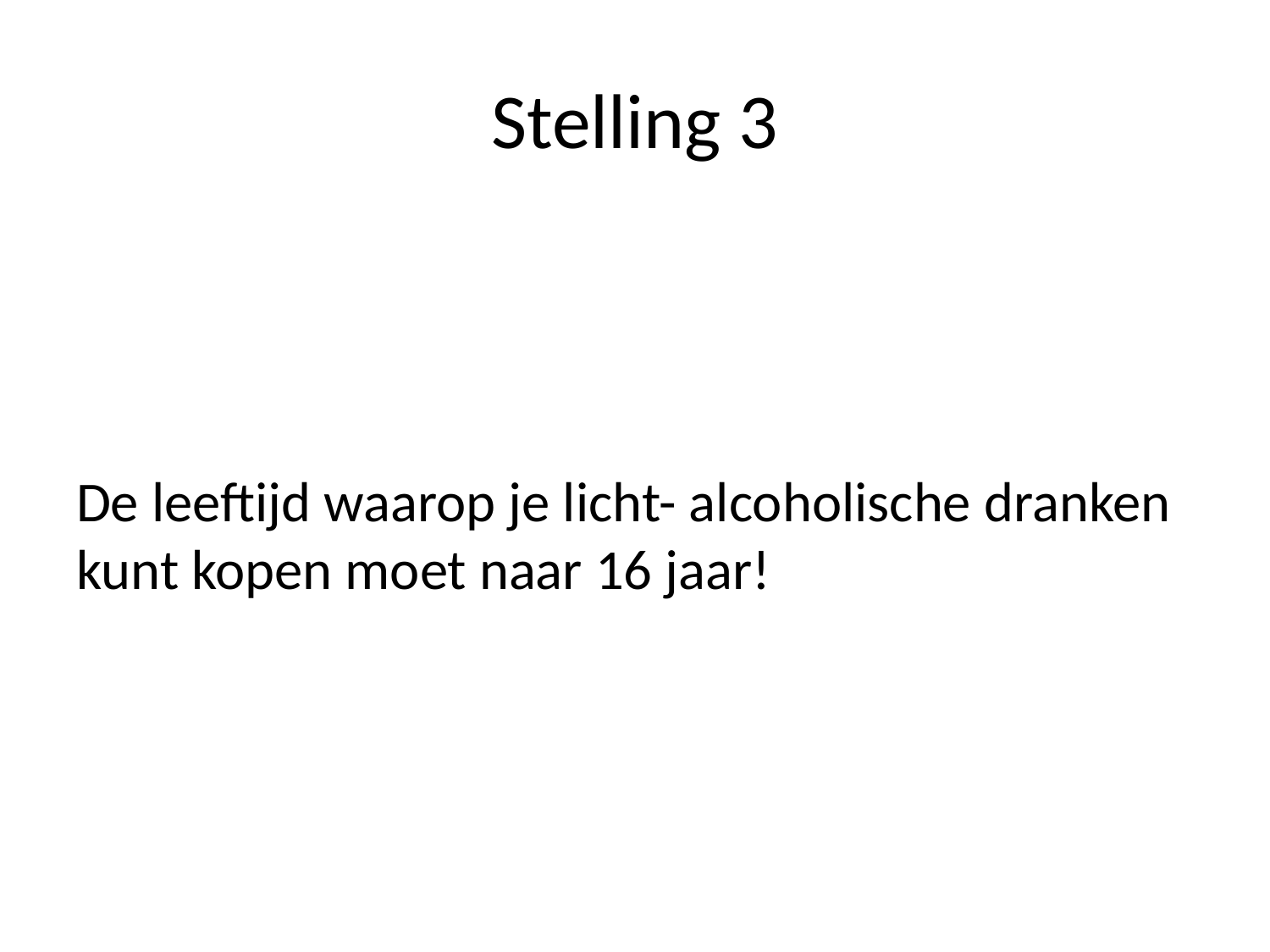

# Stelling 3

De leeftijd waarop je licht- alcoholische dranken kunt kopen moet naar 16 jaar!